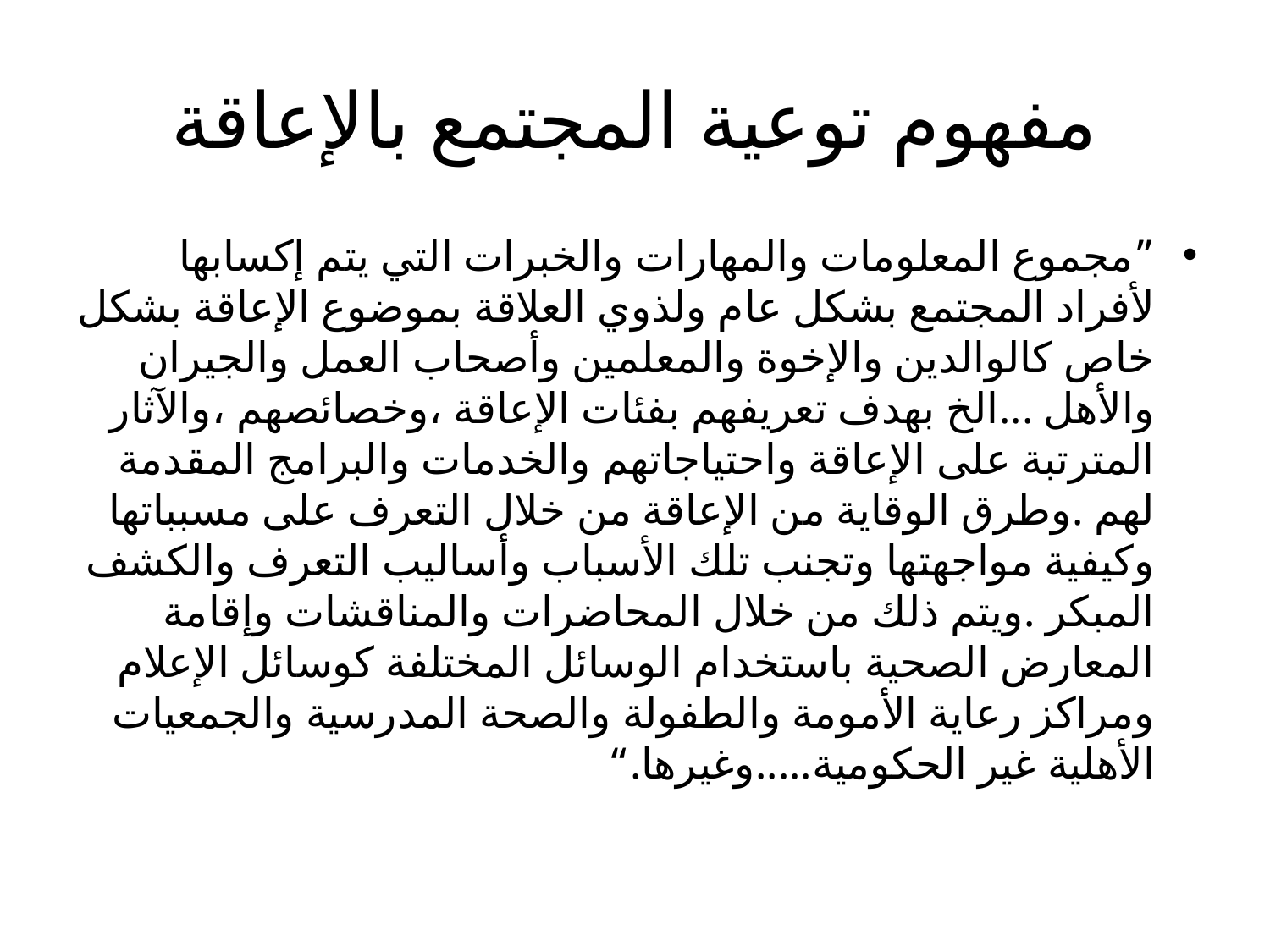

# مفهوم توعية المجتمع بالإعاقة
”مجموع المعلومات والمهارات والخبرات التي يتم إكسابها لأفراد المجتمع بشكل عام ولذوي العلاقة بموضوع الإعاقة بشكل خاص كالوالدين والإخوة والمعلمين وأصحاب العمل والجيران والأهل ...الخ بهدف تعريفهم بفئات الإعاقة ،وخصائصهم ،والآثار المترتبة على الإعاقة واحتياجاتهم والخدمات والبرامج المقدمة لهم .وطرق الوقاية من الإعاقة من خلال التعرف على مسبباتها وكيفية مواجهتها وتجنب تلك الأسباب وأساليب التعرف والكشف المبكر .ويتم ذلك من خلال المحاضرات والمناقشات وإقامة المعارض الصحية باستخدام الوسائل المختلفة كوسائل الإعلام ومراكز رعاية الأمومة والطفولة والصحة المدرسية والجمعيات الأهلية غير الحكومية.....وغيرها.“